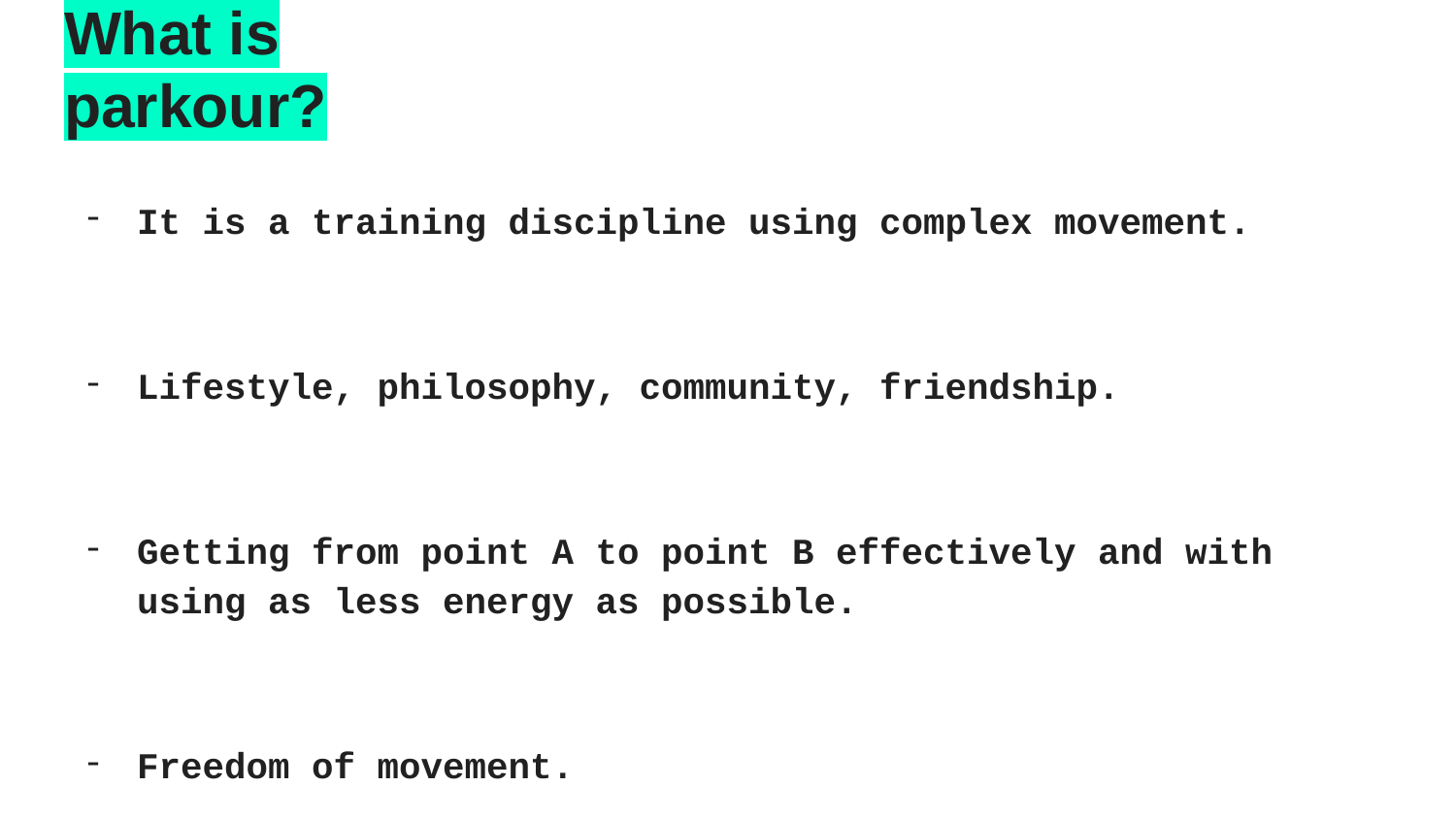

# What is parkour?
It is a training discipline using complex movement.

Lifestyle, philosophy, community, friendship.

Getting from point A to point B effectively and with using as less energy as possible.

Freedom of movement.